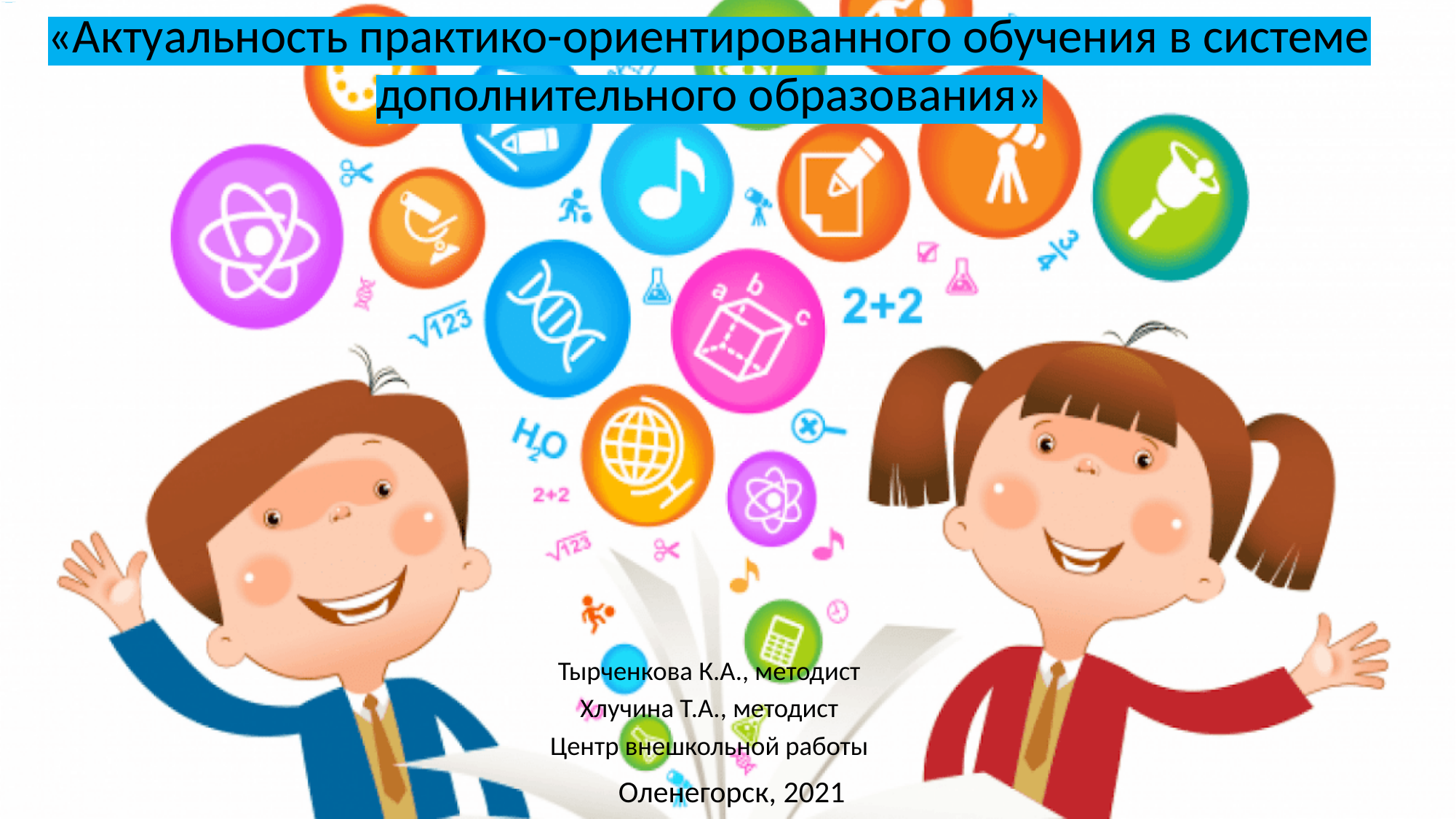

# «Актуальность практико-ориентированного обучения в системе дополнительного образования»
Тырченкова К.А., методист
Хлучина Т.А., методист
Центр внешкольной работы

Оленегорск, 2021